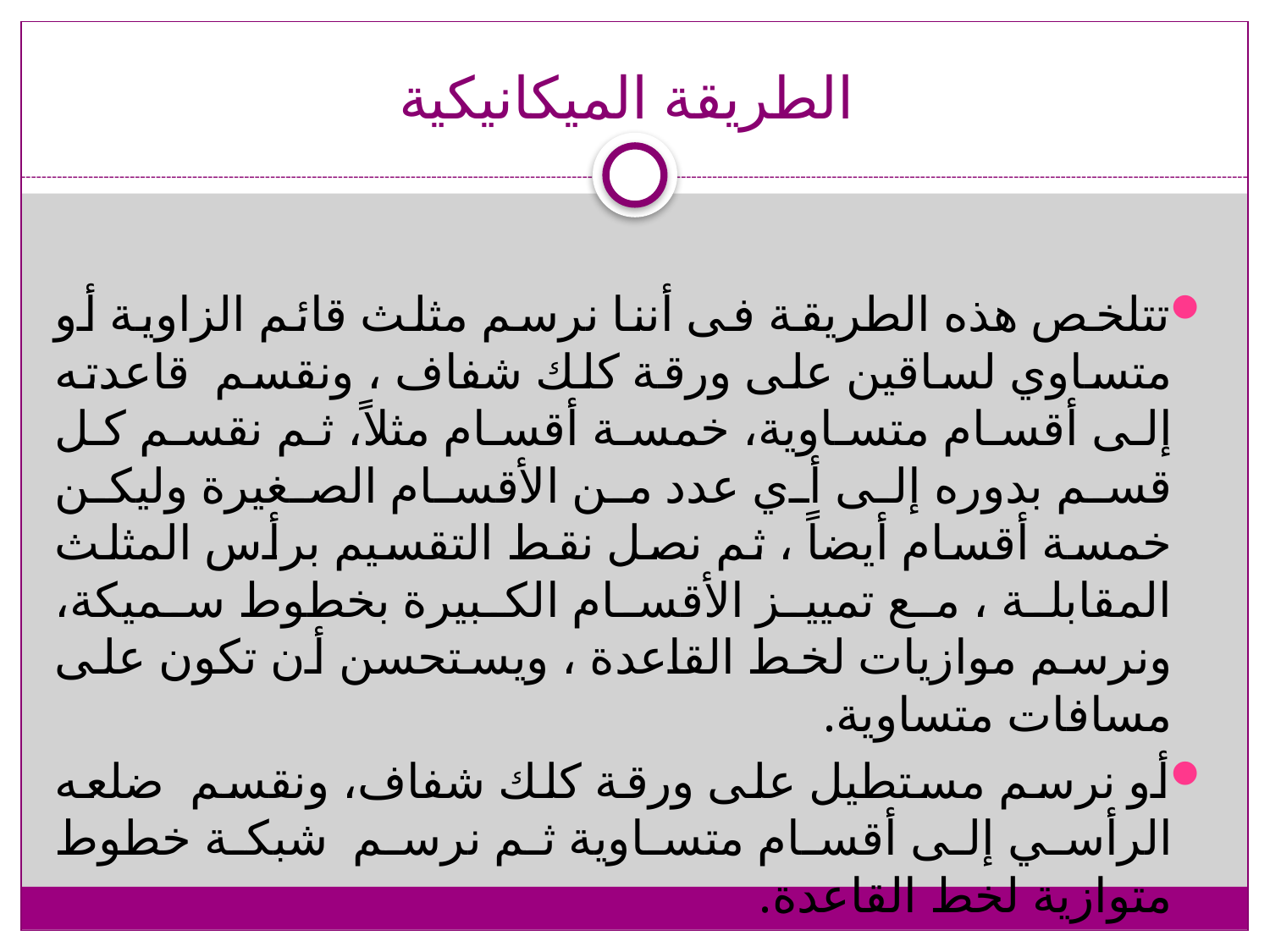

# الطريقة الميكانيكية
تتلخص هذه الطريقة فى أننا نرسم مثلث قائم الزاوية أو متساوي لساقين على ورقة كلك شفاف ، ونقسم  قاعدته إلى أقسام متساوية، خمسة أقسام مثلاً، ثم نقسم كل قسم بدوره إلى أي عدد من الأقسام الصغيرة وليكن خمسة أقسام أيضاً ، ثم نصل نقط التقسيم برأس المثلث المقابلة ، مع تمييز الأقسام الكبيرة بخطوط سميكة، ونرسم موازيات لخط القاعدة ، ويستحسن أن تكون على مسافات متساوية.
أو نرسم مستطيل على ورقة كلك شفاف، ونقسم  ضلعه الرأسي إلى أقسام متساوية ثم نرسم  شبكة خطوط متوازية لخط القاعدة.